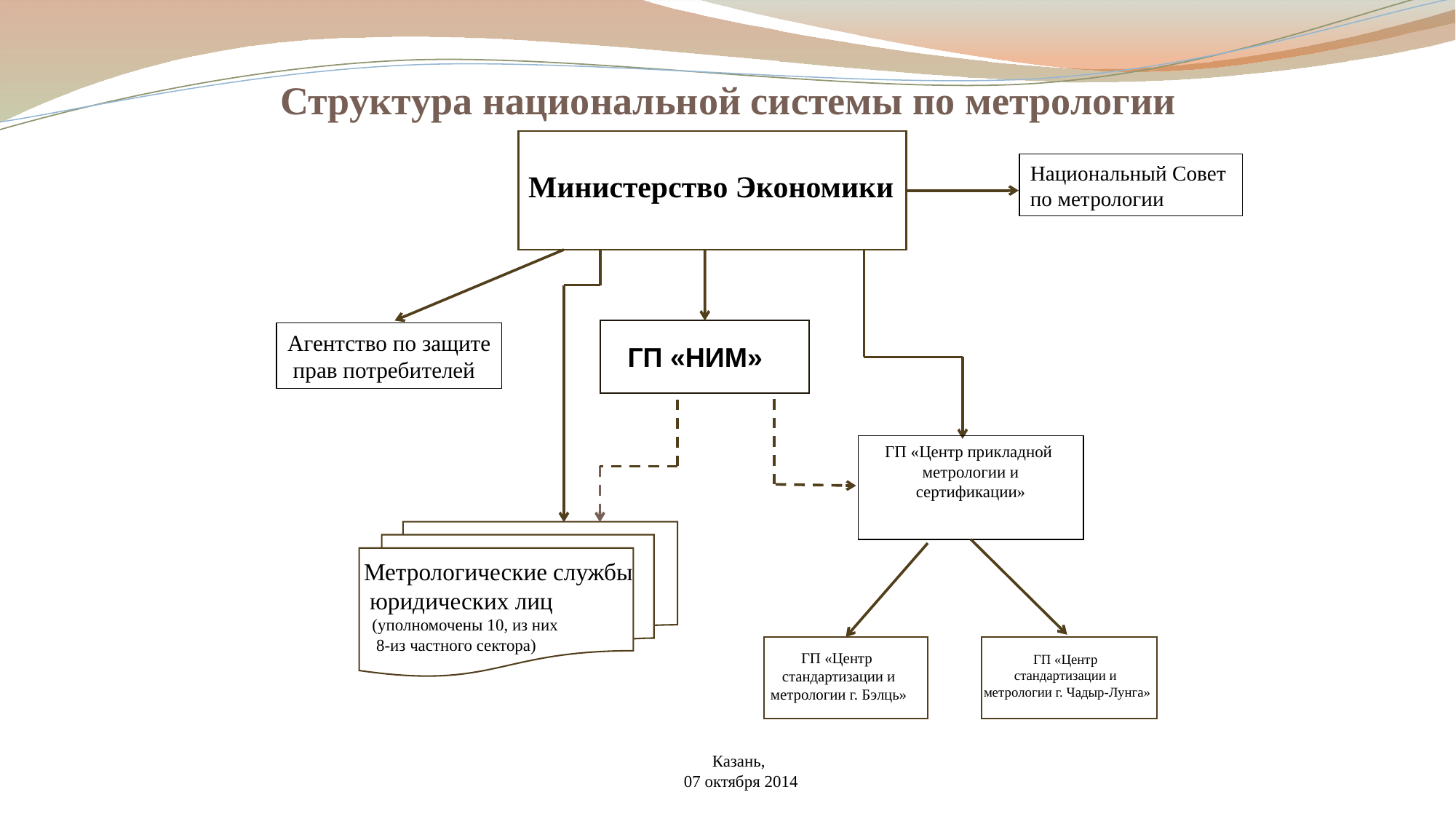

Структура национальной системы по метрологии

Национальный Совет
по метрологии
Министерство Экономики

Агентство по защите
 прав потребителей
ГП «НИМ»
ГП «Центр прикладной
метрологии и сертификации»

Метрологические службы
 юридических лиц
  (уполномочены 10, из них
   8-из частного сектора)

ГП «Центр
стандартизации и метрологии г. Бэлць»
ГП «Центр
стандартизации и
метрологии г. Чадыр-Лунга»
Казань,
 07 октября 2014